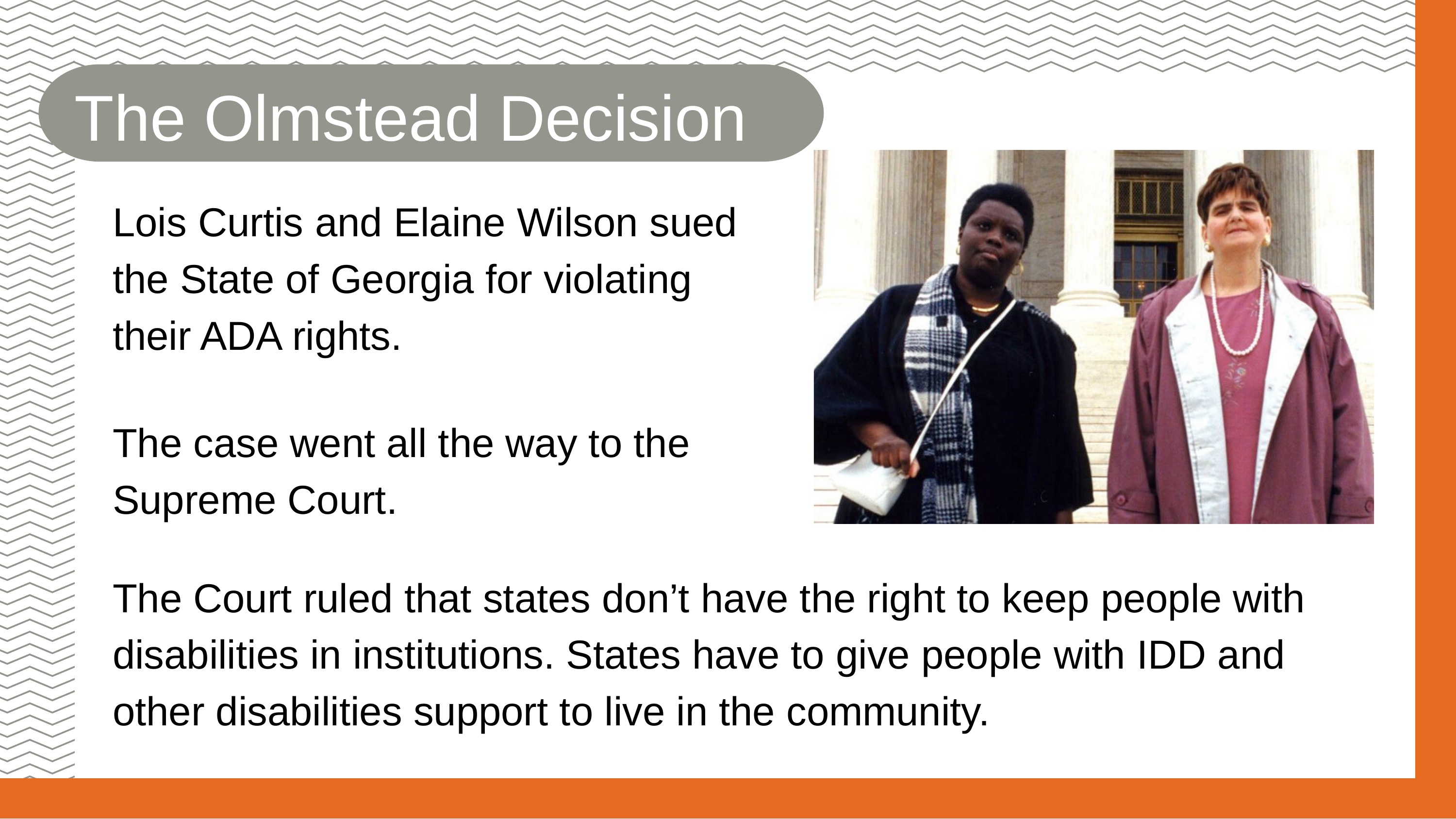

The Olmstead Decision

Lois Curtis and Elaine Wilson sued the State of Georgia for violating their ADA rights.

The case went all the way to the Supreme Court.

The Court ruled that states don’t have the right to keep people with disabilities in institutions. States have to give people with IDD and other disabilities support to live in the community.